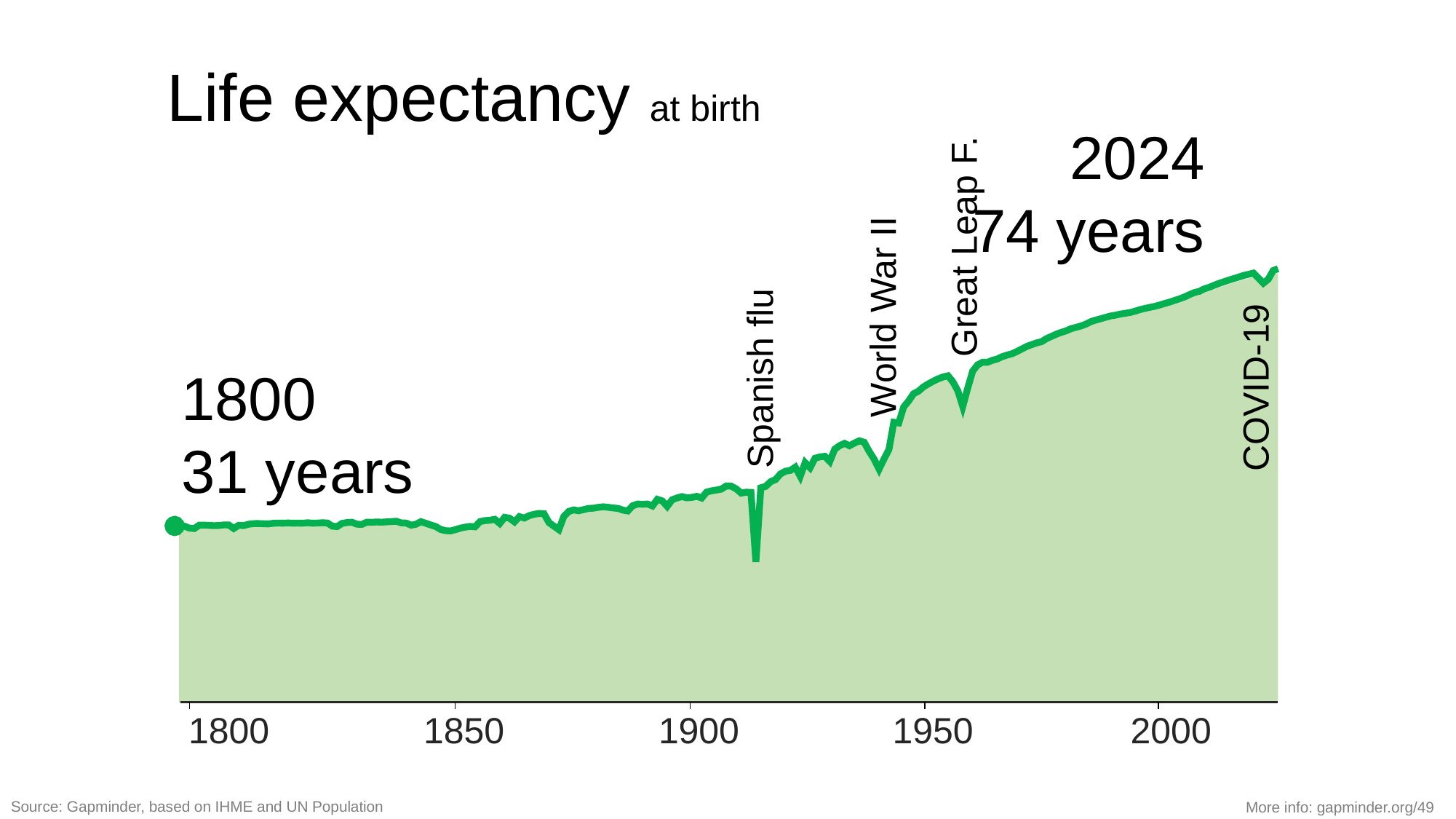

Life expectancy at birth

2024
74 years
Great Leap F.

World War II
Spanish flu
1800
31 years
COVID-19

1800

1850

1900

1950

2000
Source: Gapminder, based on IHME and UN Population
More info: gapminder.org/49